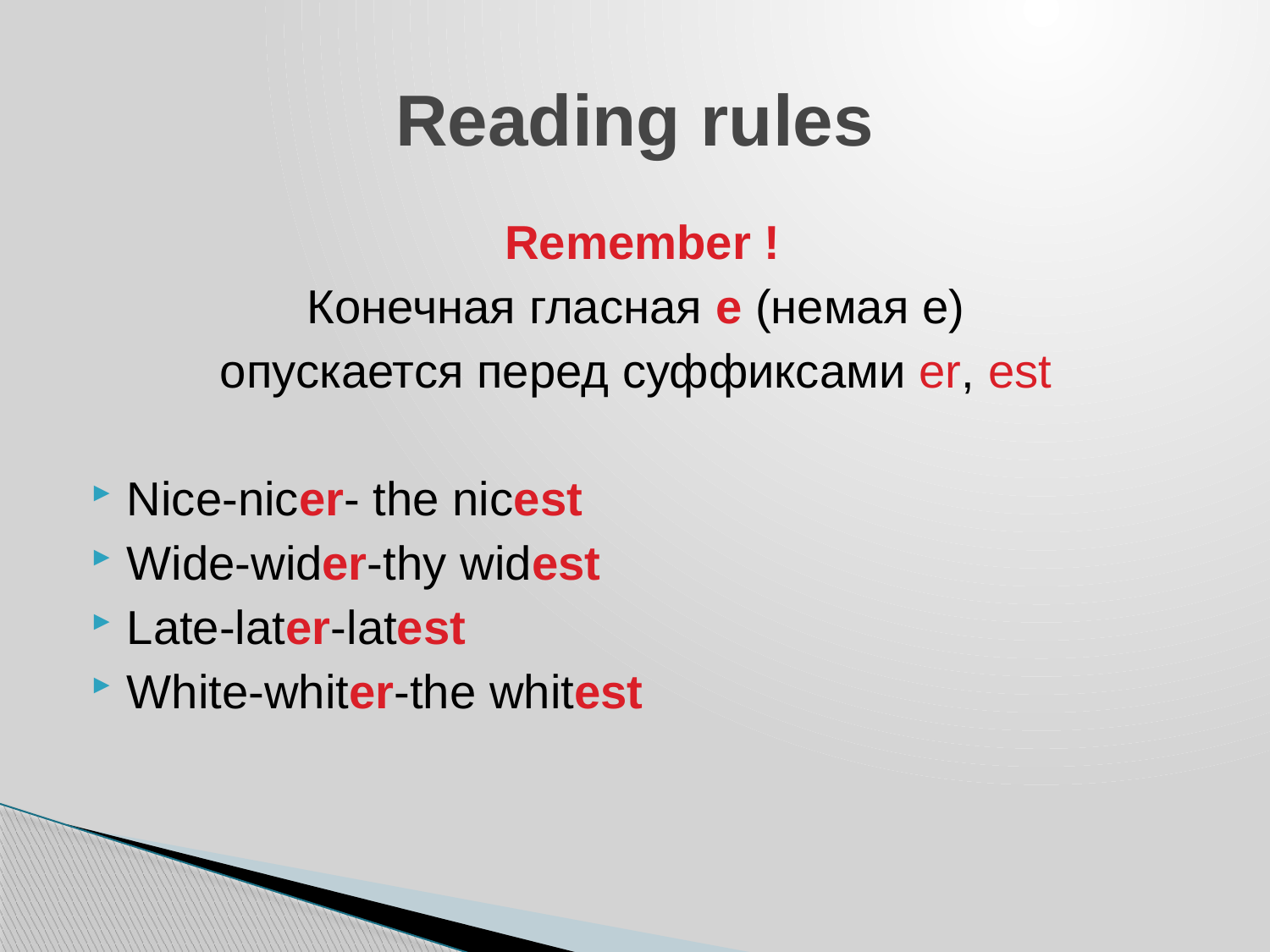

# Reading rules
Remember !
Конечная гласная е (немая е)
опускается перед суффиксами er, est

Nice-nicer- the nicest
Wide-wider-thy widest
Late-later-latest
White-whiter-the whitest